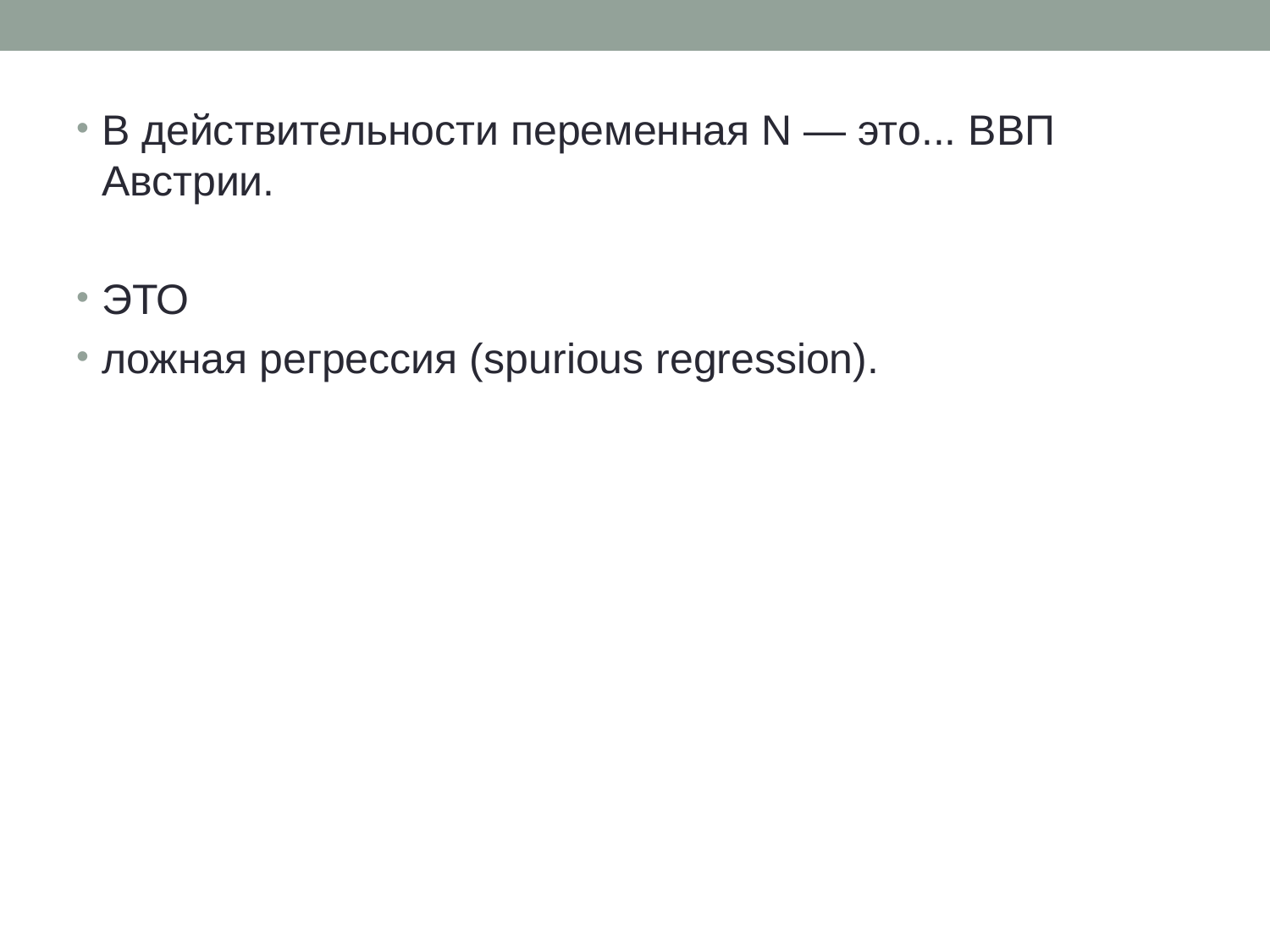

# В действительности переменная N — это... ВВП Австрии.

ЭТО
ложная регрессия (spurious regression).